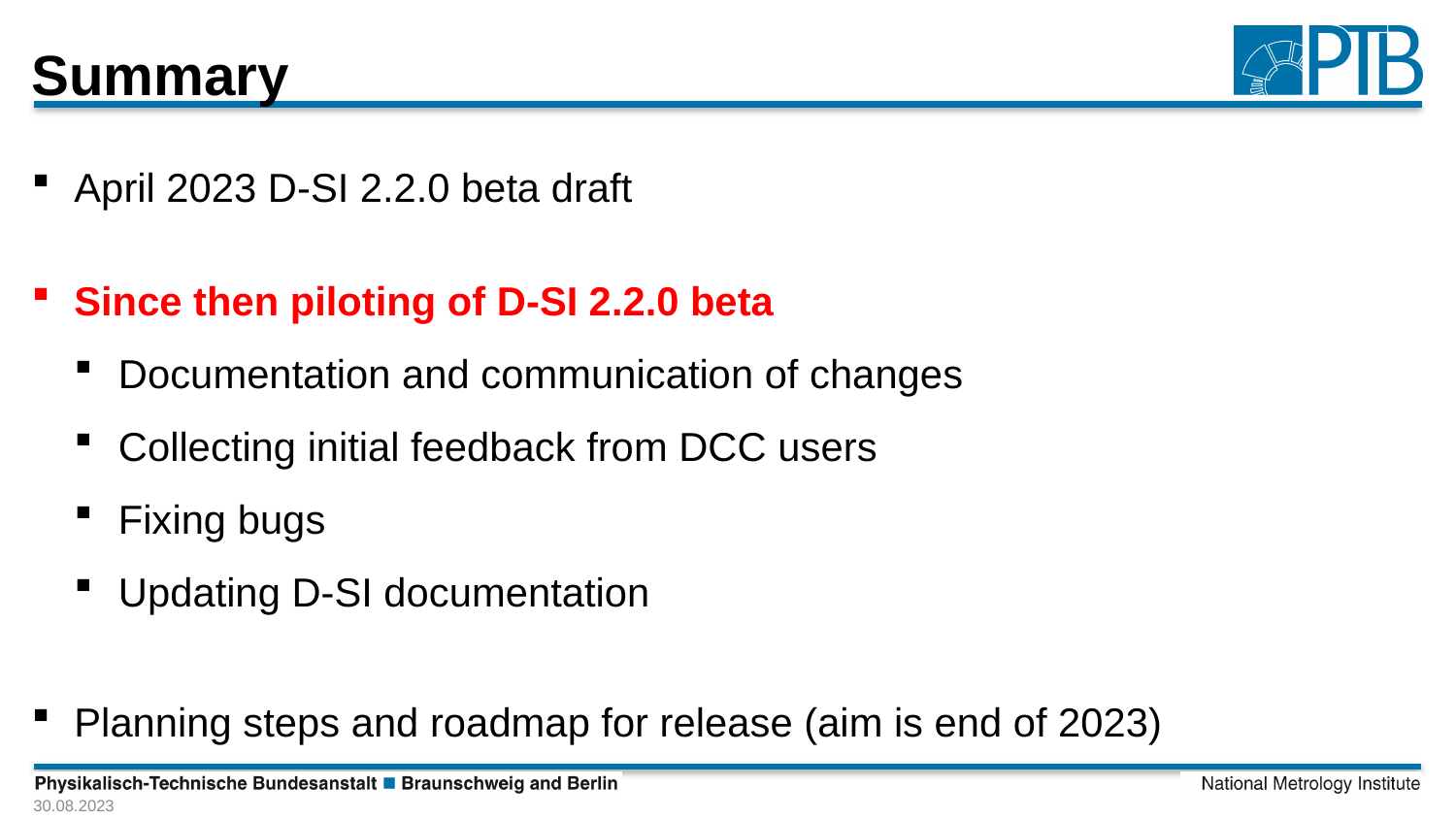

# Summary
April 2023 D-SI 2.2.0 beta draft

Since then piloting of D-SI 2.2.0 beta
Documentation and communication of changes
Collecting initial feedback from DCC users
Fixing bugs
Updating D-SI documentation

Planning steps and roadmap for release (aim is end of 2023)
30.08.2023